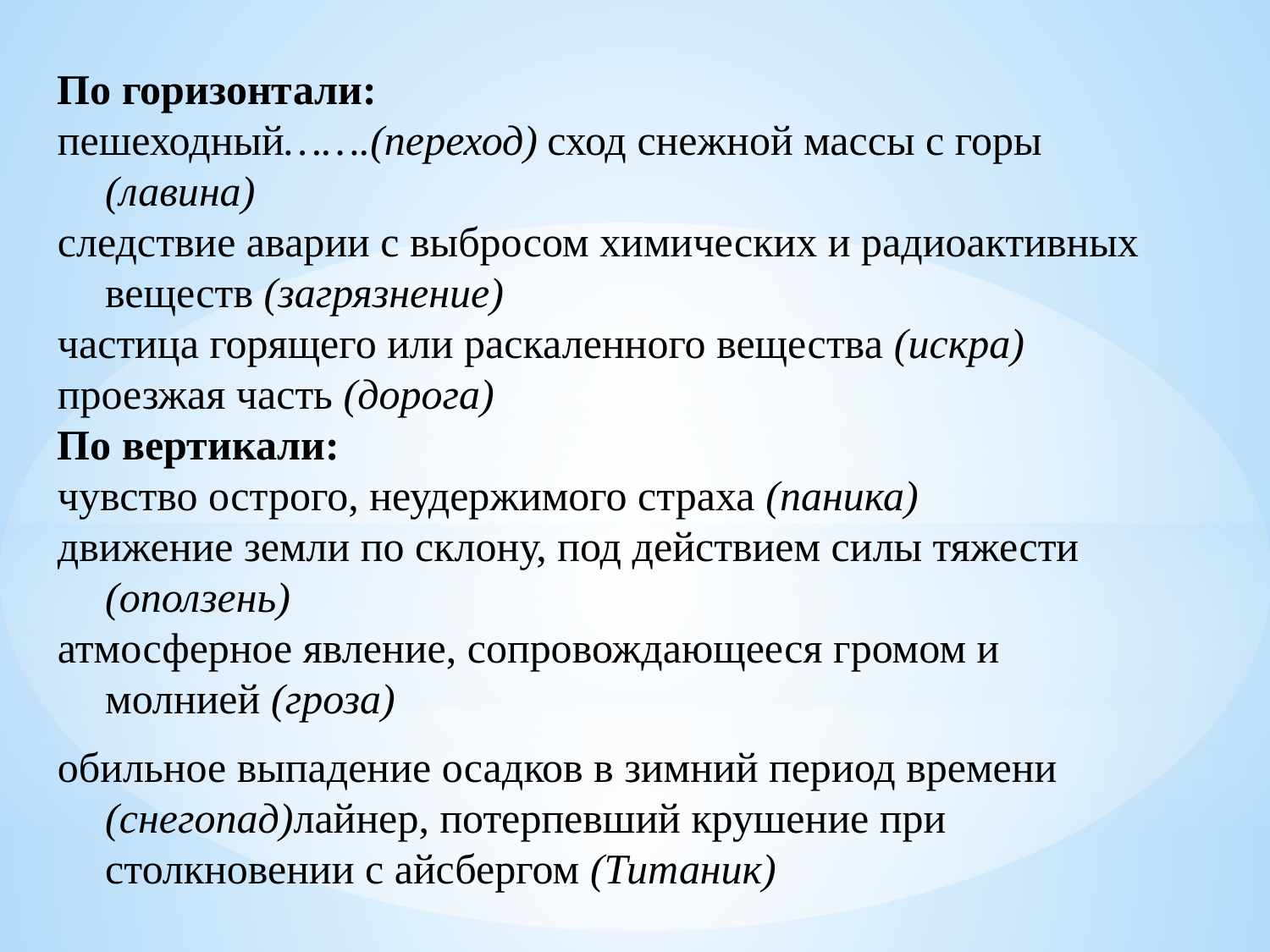

По горизонтали:
пешеходный…….(переход) сход снежной массы с горы (лавина)
следствие аварии с выбросом химических и радиоактивных веществ (загрязнение)
частица горящего или раскаленного вещества (искра)
проезжая часть (дорога)
По вертикали:
чувство острого, неудержимого страха (паника)
движение земли по склону, под действием силы тяжести (оползень)
атмосферное явление, сопровождающееся громом и молнией (гроза)
обильное выпадение осадков в зимний период времени (снегопад)лайнер, потерпевший крушение при столкновении с айсбергом (Титаник)